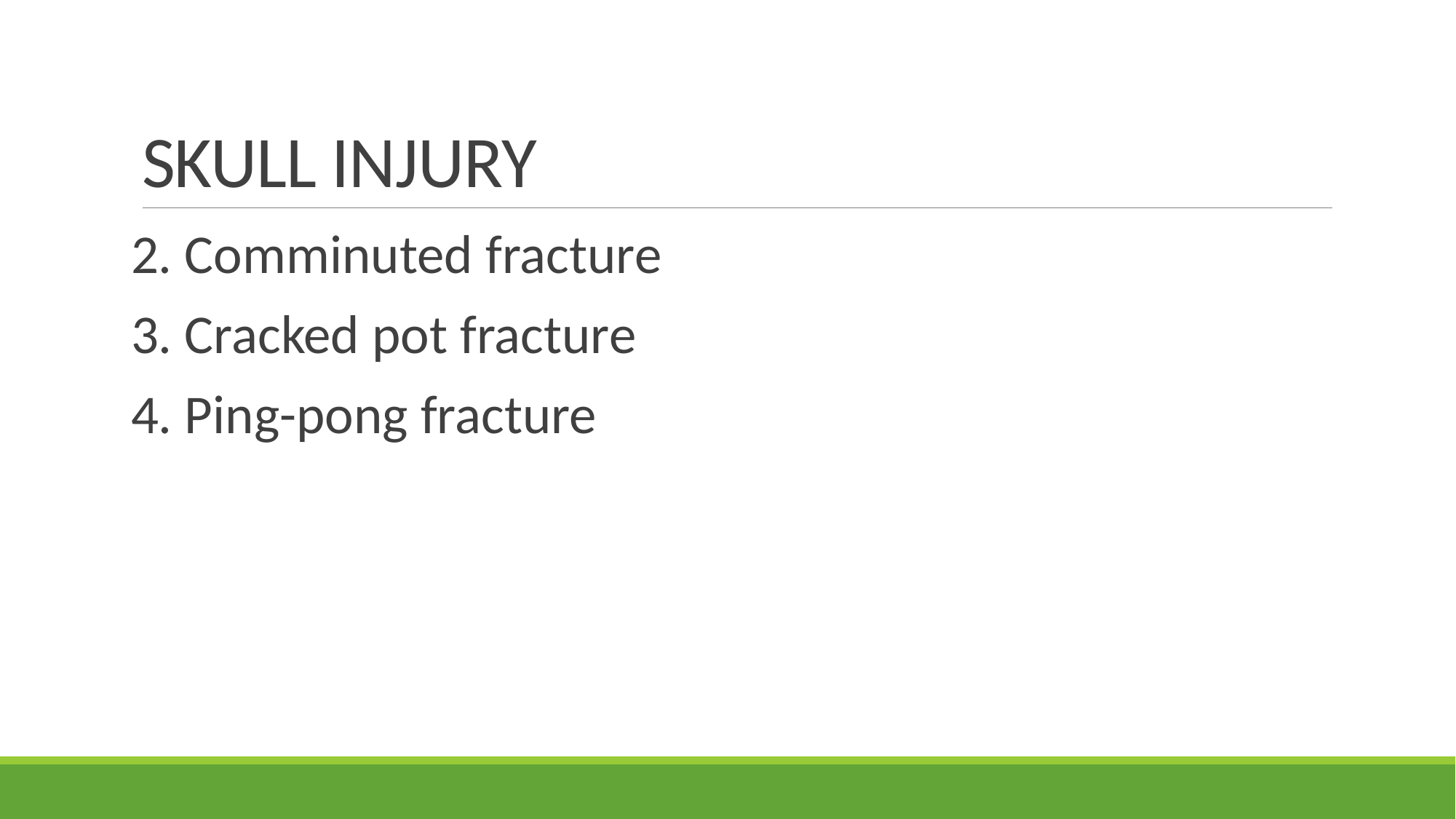

# SKULL INJURY
2. Comminuted fracture
3. Cracked pot fracture
4. Ping-pong fracture